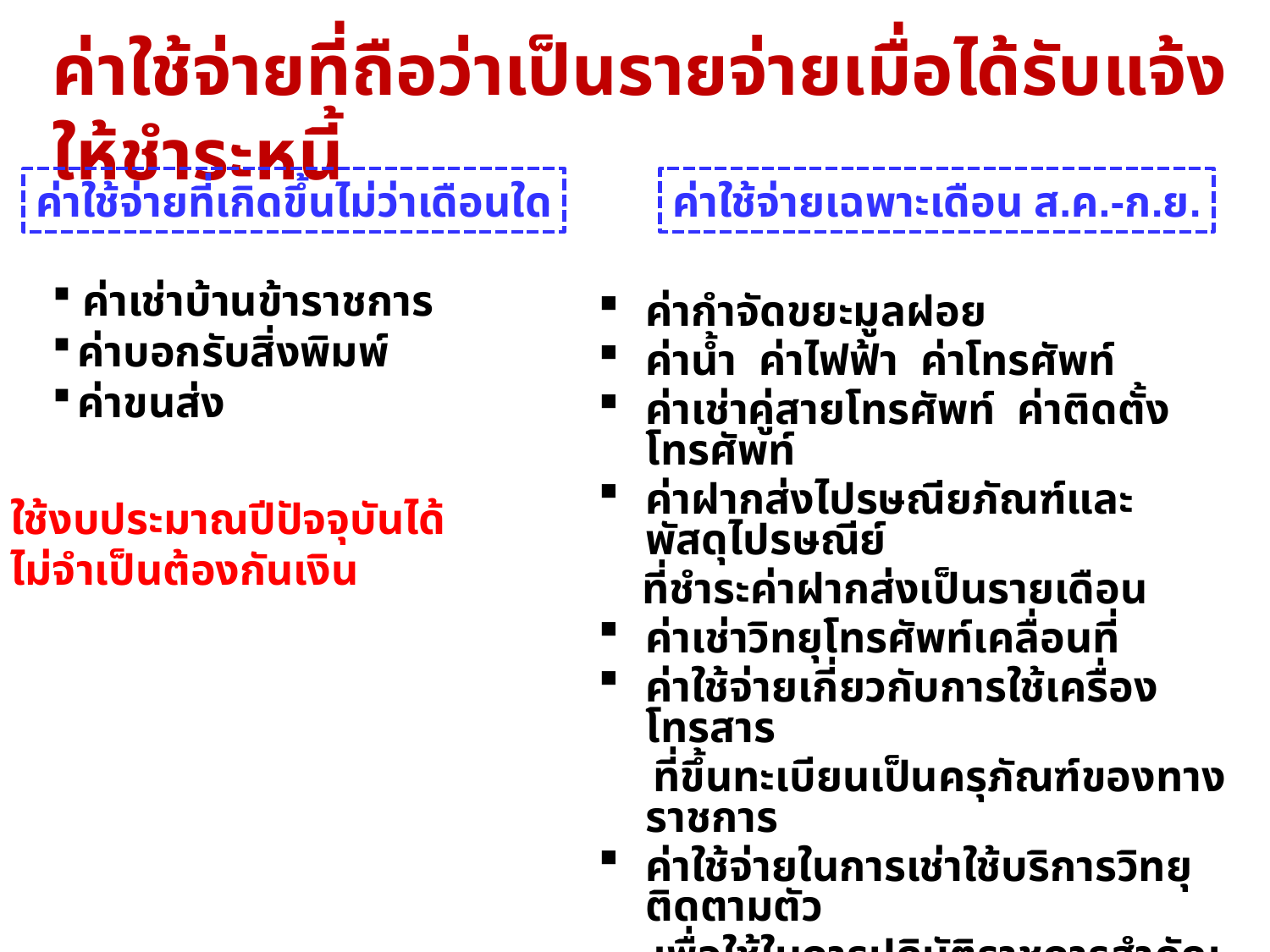

ค่าใช้จ่ายที่ถือว่าเป็นรายจ่ายเมื่อได้รับแจ้งให้ชำระหนี้
ค่าใช้จ่ายที่เกิดขึ้นไม่ว่าเดือนใด
ค่าใช้จ่ายเฉพาะเดือน ส.ค.-ก.ย.
 ค่าเช่าบ้านข้าราชการ
	ค่าบอกรับสิ่งพิมพ์
	ค่าขนส่ง
ค่ากำจัดขยะมูลฝอย
ค่าน้ำ  ค่าไฟฟ้า  ค่าโทรศัพท์
ค่าเช่าคู่สายโทรศัพท์  ค่าติดตั้งโทรศัพท์
ค่าฝากส่งไปรษณียภัณฑ์และพัสดุไปรษณีย์
    ที่ชำระค่าฝากส่งเป็นรายเดือน
ค่าเช่าวิทยุโทรศัพท์เคลื่อนที่
ค่าใช้จ่ายเกี่ยวกับการใช้เครื่องโทรสาร
     ที่ขึ้นทะเบียนเป็นครุภัณฑ์ของทางราชการ
ค่าใช้จ่ายในการเช่าใช้บริการวิทยุติดตามตัว
     เพื่อใช้ในการปฏิบัติราชการสำคัญ
     กรณีเร่งด่วน
ค่าเช่าบริการสัญญาณเคเบิลทีวี
ใช้งบประมาณปีปัจจุบันได้
ไม่จำเป็นต้องกันเงิน